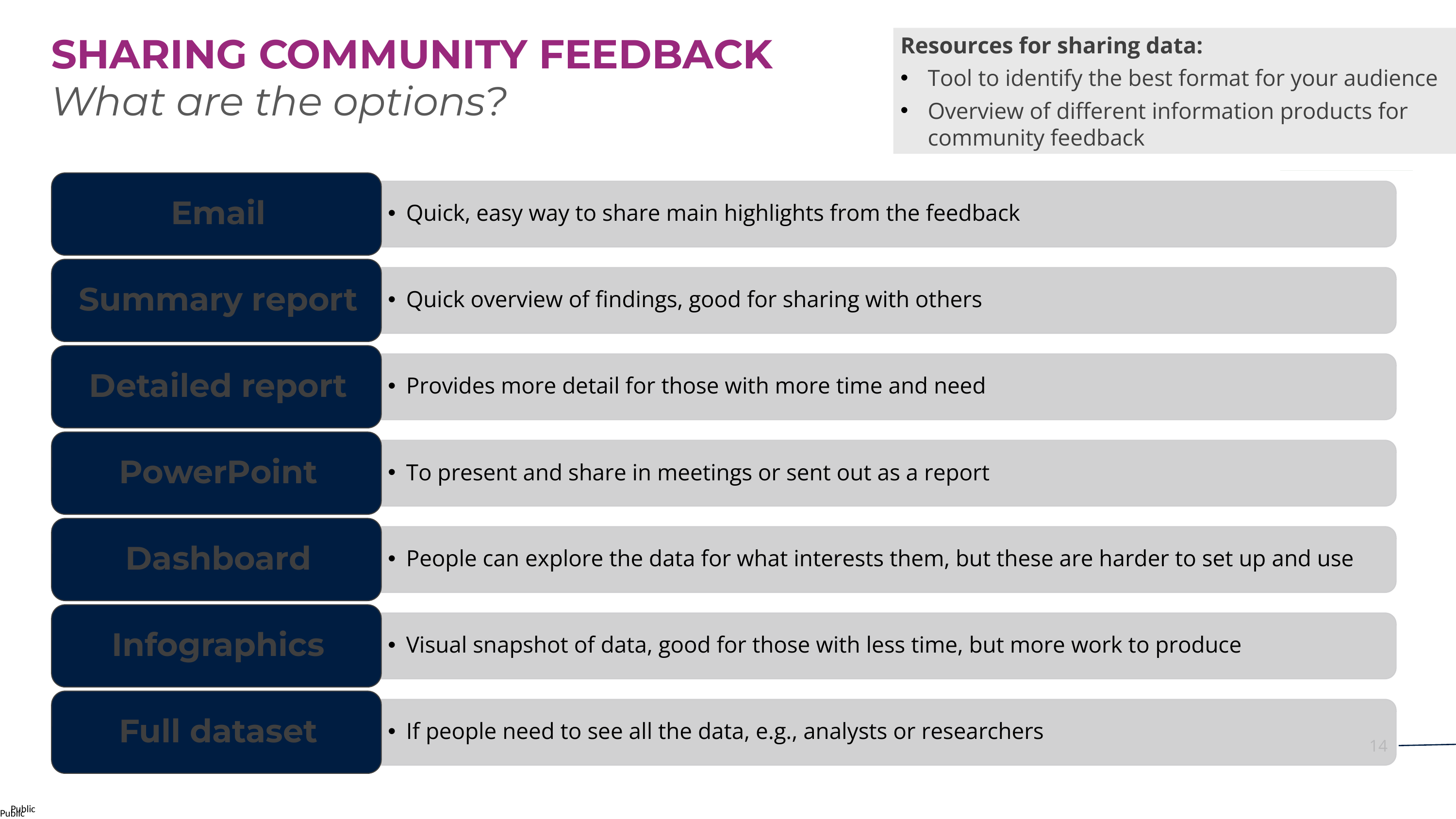

Resources for sharing data:
Tool to identify the best format for your audience
Overview of different information products for community feedback
SHARING COMMUNITY FEEDBACK
What are the options?

Quick, easy way to share main highlights from the feedback
Email
Quick overview of findings, good for sharing with others
Summary report
Provides more detail for those with more time and need
Detailed report
To present and share in meetings or sent out as a report
PowerPoint
People can explore the data for what interests them, but these are harder to set up and use
Dashboard
Visual snapshot of data, good for those with less time, but more work to produce
Infographics
If people need to see all the data, e.g., analysts or researchers
Full dataset